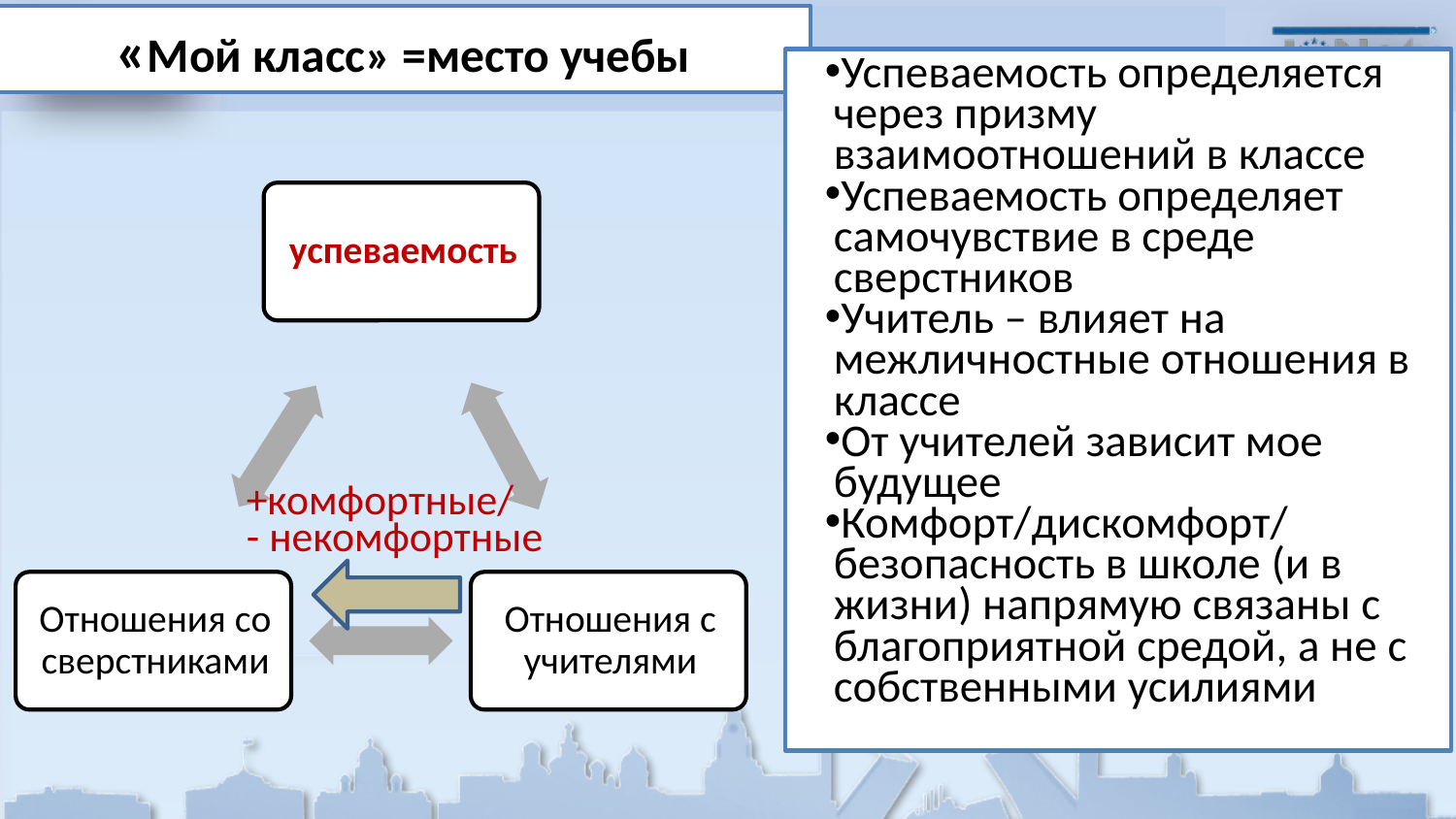

# «Мой класс» =место учебы
Успеваемость определяется через призму взаимоотношений в классе
Успеваемость определяет самочувствие в среде сверстников
Учитель – влияет на межличностные отношения в классе
От учителей зависит мое будущее
Комфорт/дискомфорт/ безопасность в школе (и в жизни) напрямую связаны с благоприятной средой, а не с собственными усилиями

успеваемость

Отношения с учителями

Отношения со сверстниками

+комфортные/
- некомфортные